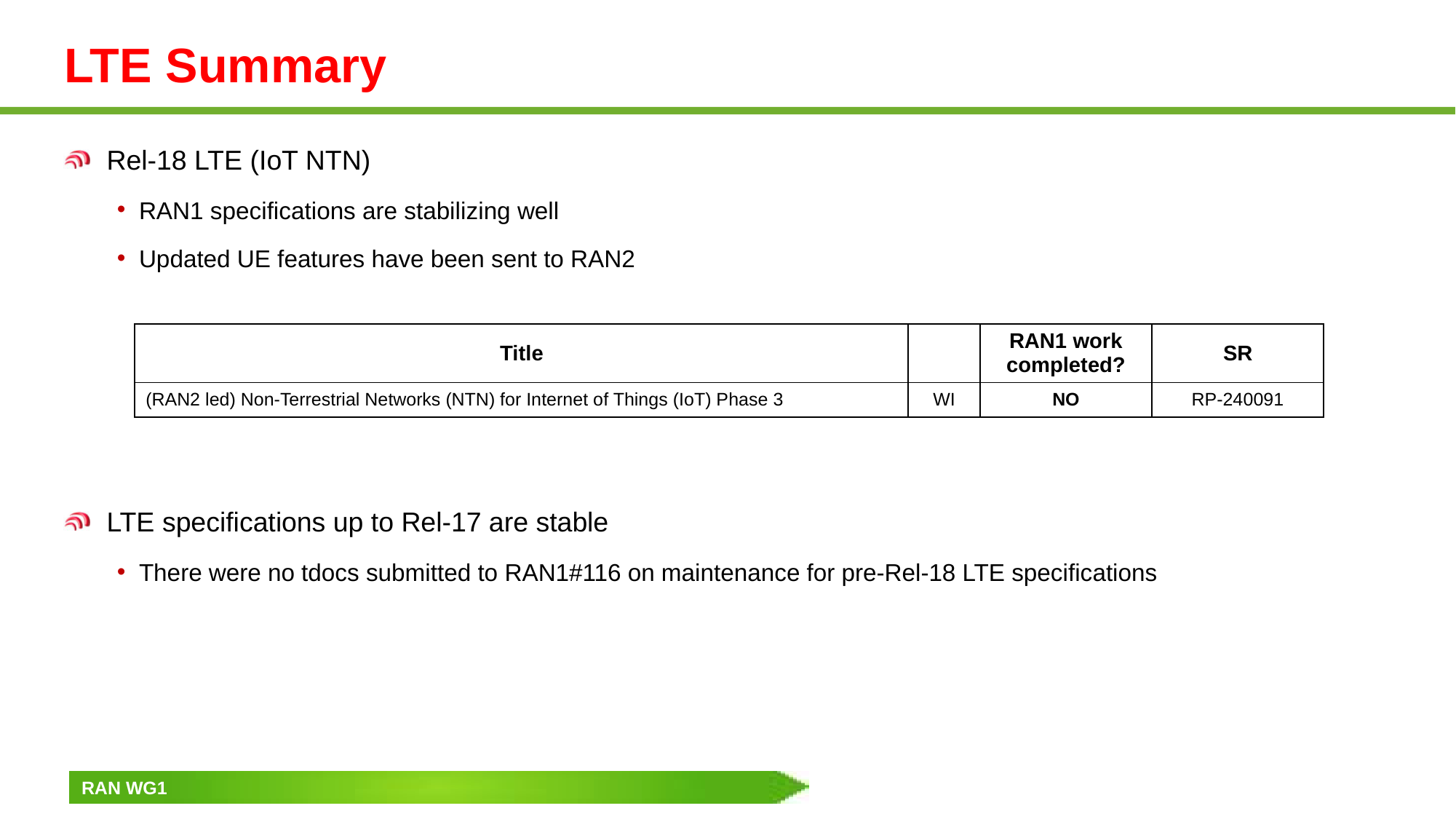

# LTE Summary
Rel-18 LTE (IoT NTN)
RAN1 specifications are stabilizing well
Updated UE features have been sent to RAN2

LTE specifications up to Rel-17 are stable
There were no tdocs submitted to RAN1#116 on maintenance for pre-Rel-18 LTE specifications

| Title |  | RAN1 work completed? | SR |
| --- | --- | --- | --- |
| (RAN2 led) Non-Terrestrial Networks (NTN) for Internet of Things (IoT) Phase 3 | WI | NO | RP-240091 |